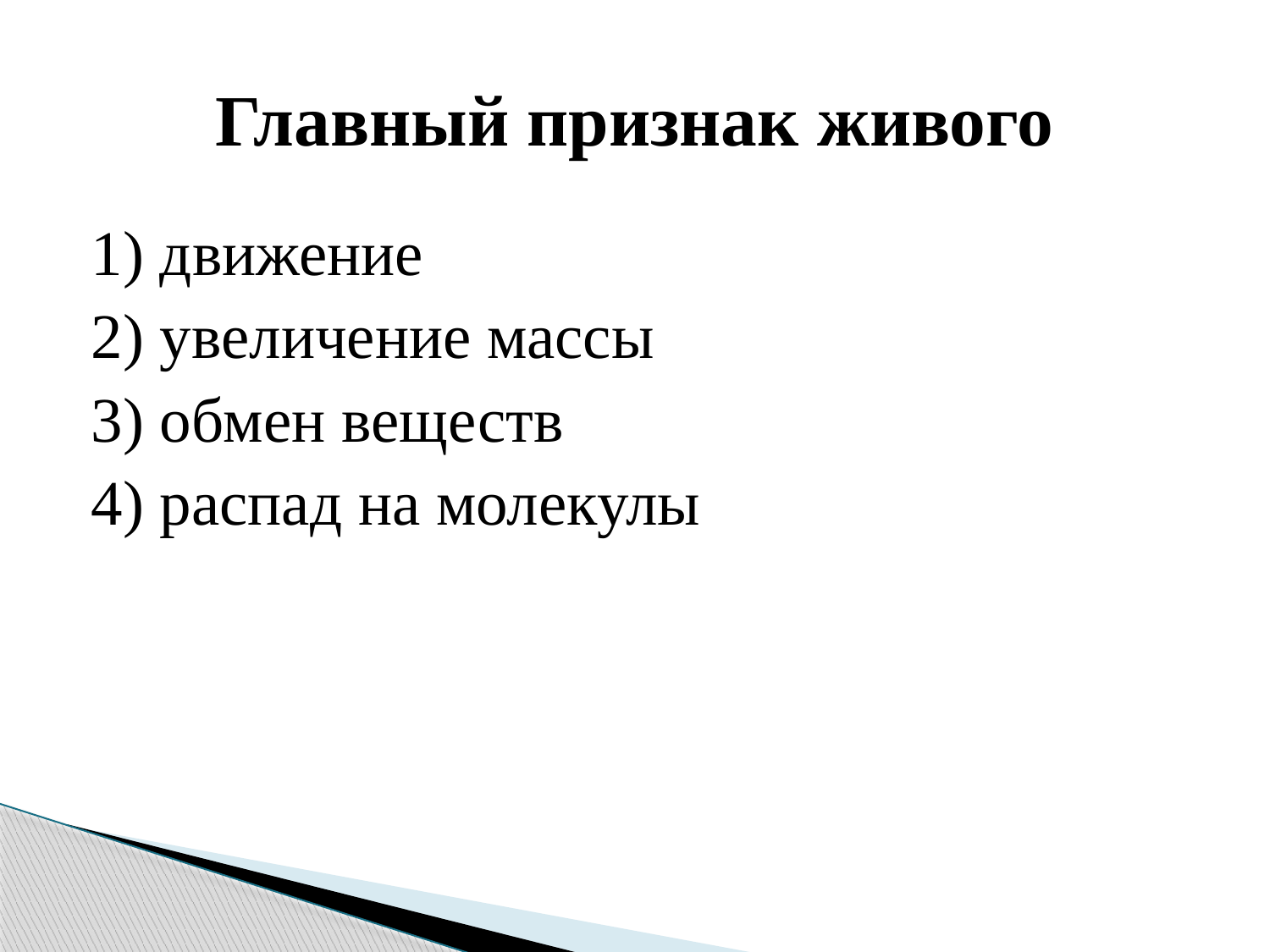

# Главный признак живого
1) движение
2) увеличение массы
3) обмен веществ
4) распад на молекулы